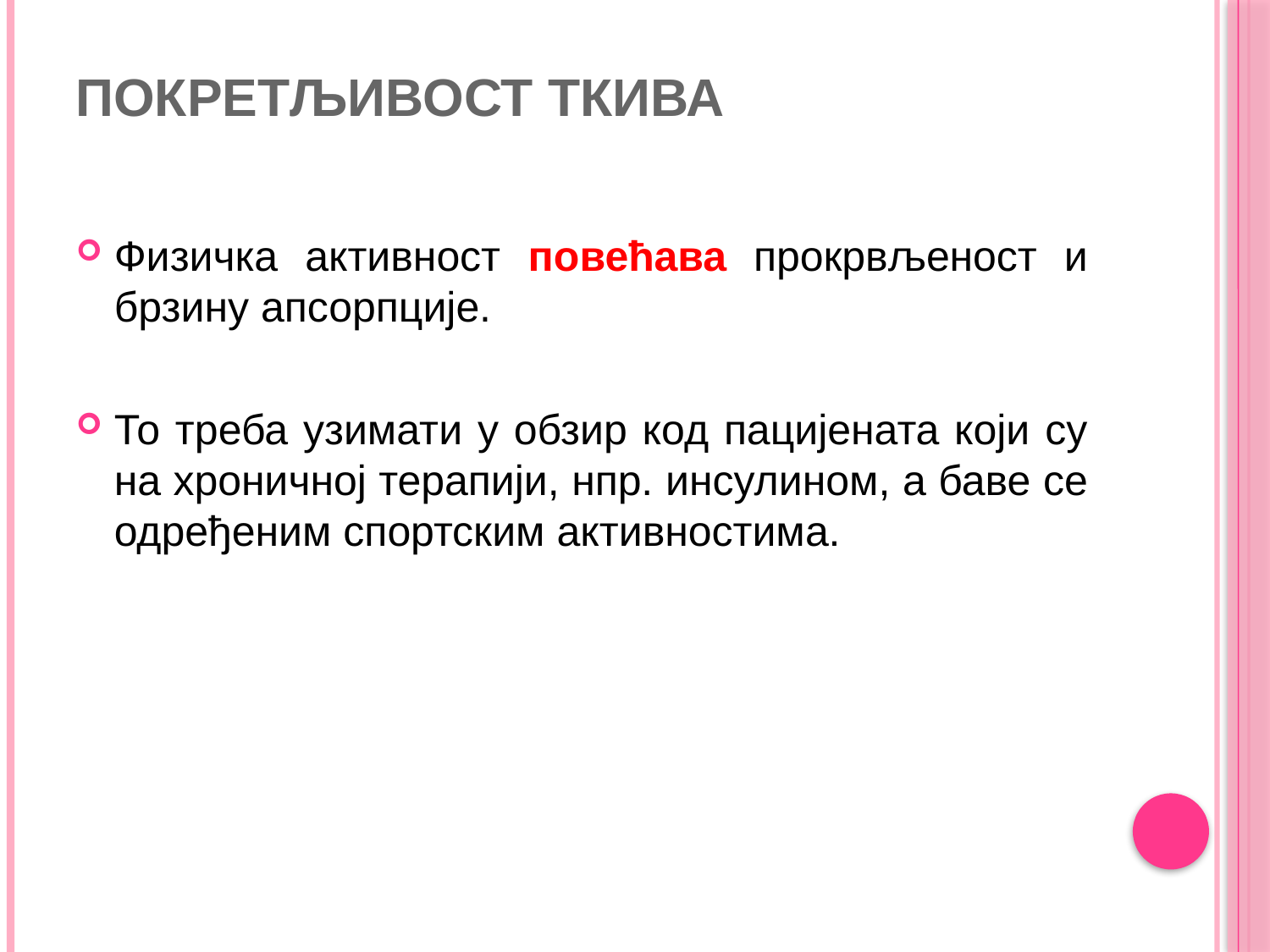

# Покретљивост ткива
Физичка активност повећава прокрвљеност и брзину апсорпције.

То треба узимати у обзир код пацијената који су на хроничној терапији, нпр. инсулином, а баве се одређеним спортским активностима.